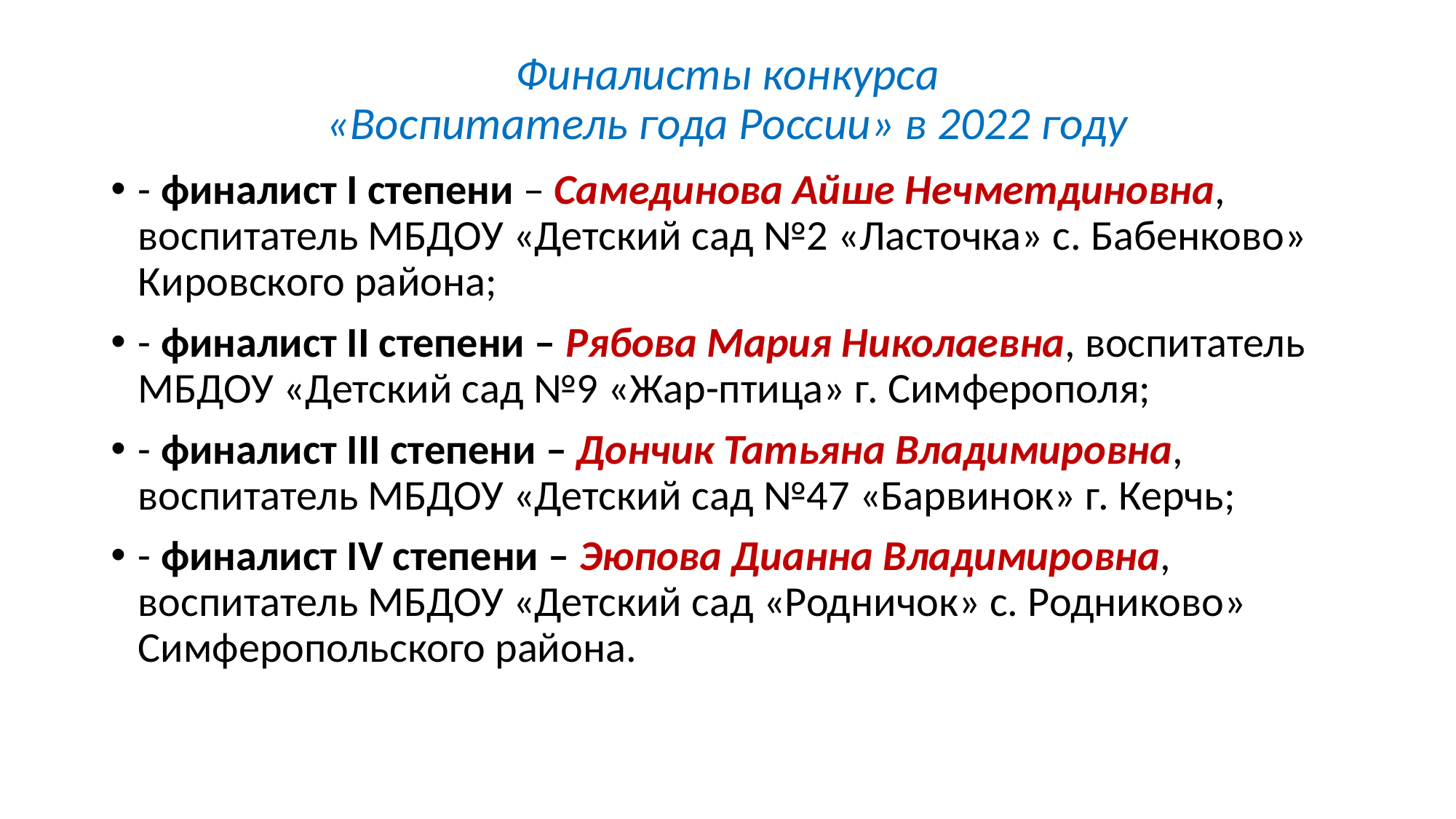

# Финалисты конкурса «Воспитатель года России» в 2022 году
- финалист I степени – Самединова Айше Нечметдиновна, воспитатель МБДОУ «Детский сад №2 «Ласточка» с. Бабенково» Кировского района;
- финалист II степени – Рябова Мария Николаевна, воспитатель МБДОУ «Детский сад №9 «Жар-птица» г. Симферополя;
- финалист III степени – Дончик Татьяна Владимировна, воспитатель МБДОУ «Детский сад №47 «Барвинок» г. Керчь;
- финалист IV степени – Эюпова Дианна Владимировна, воспитатель МБДОУ «Детский сад «Родничок» с. Родниково» Симферопольского района.